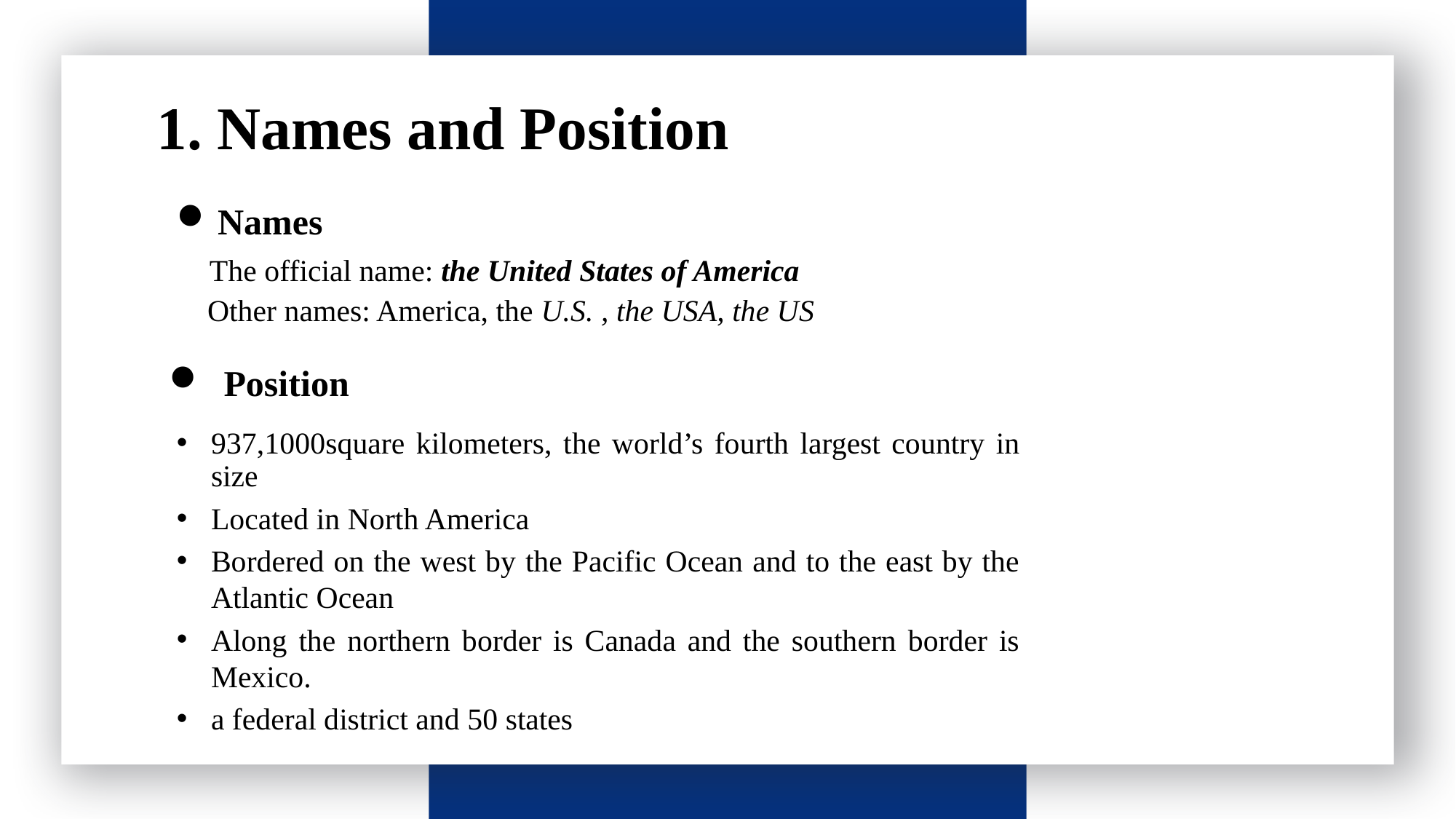

1. Names and Position
Names
    The official name: the United States of America
    Other names: America, the U.S. , the USA, the US

Position
937,1000square kilometers, the world’s fourth largest country in size
Located in North America
Bordered on the west by the Pacific Ocean and to the east by the Atlantic Ocean
Along the northern border is Canada and the southern border is Mexico.
a federal district and 50 states